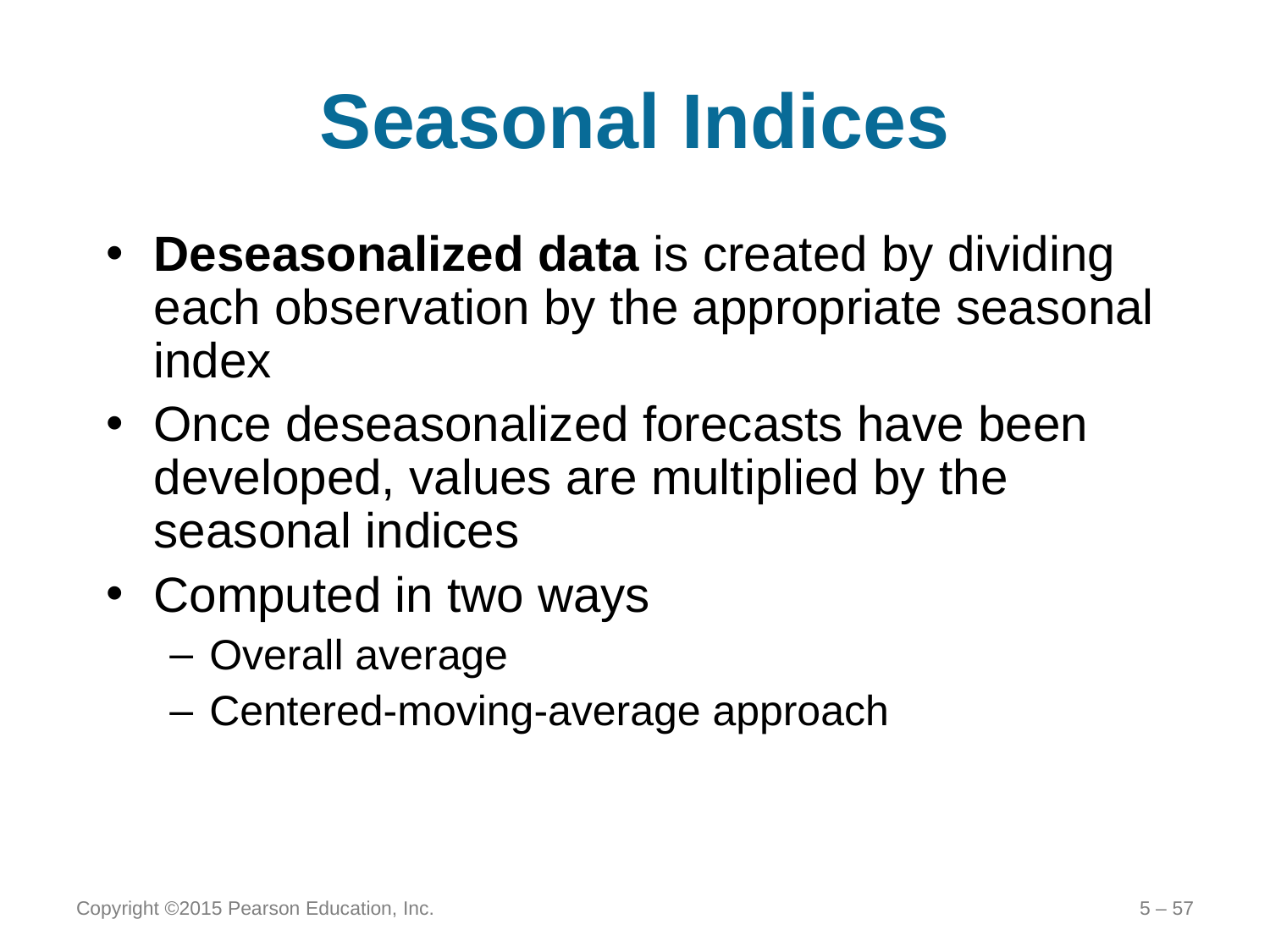

# Seasonal Indices
Deseasonalized data is created by dividing each observation by the appropriate seasonal index
Once deseasonalized forecasts have been developed, values are multiplied by the seasonal indices
Computed in two ways
Overall average
Centered-moving-average approach
Copyright ©2015 Pearson Education, Inc.
5 – 57